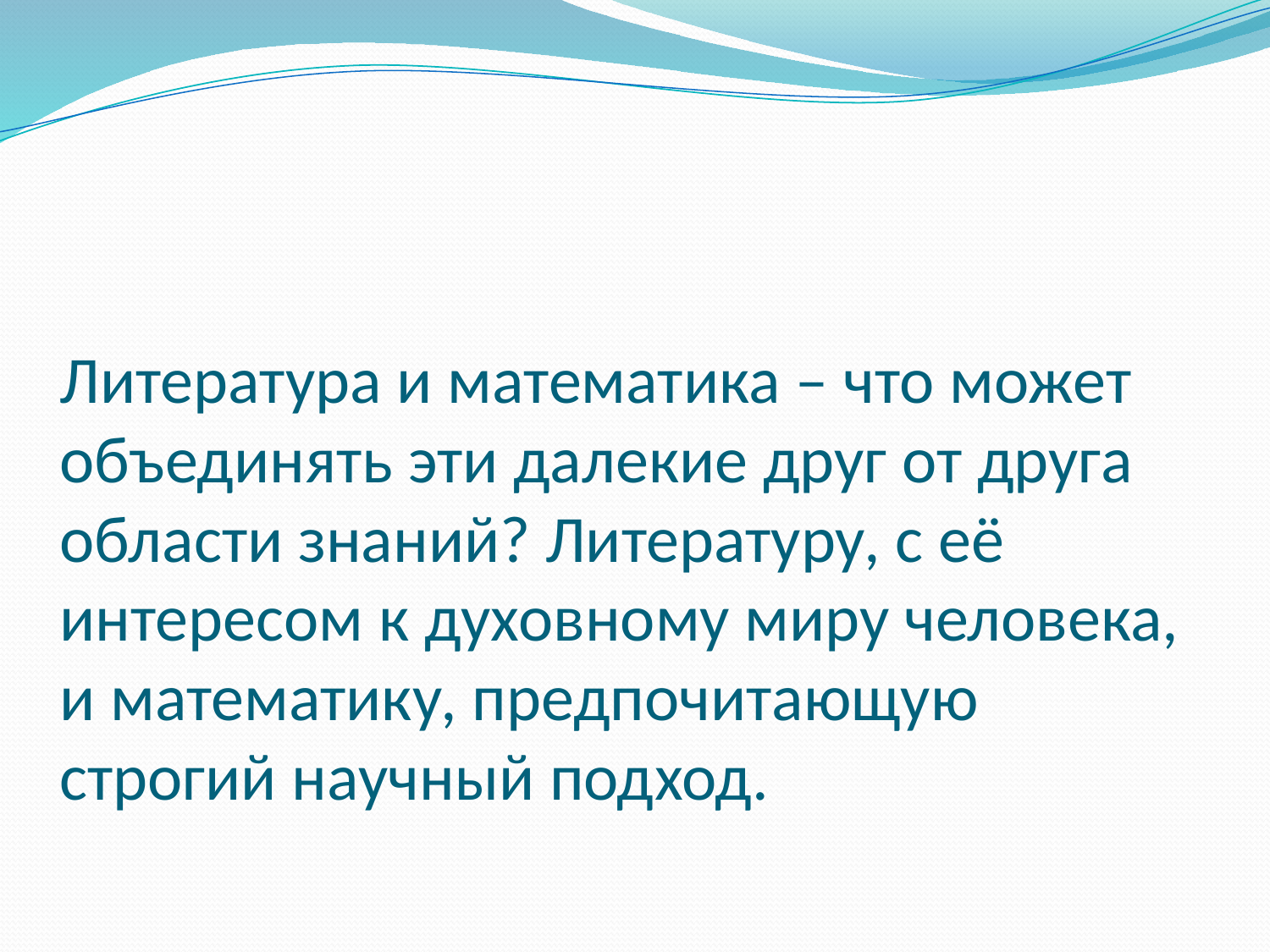

# Литература и математика – что может объединять эти далекие друг от друга области знаний? Литературу, с её интересом к духовному миру человека, и математику, предпочитающую строгий научный подход.